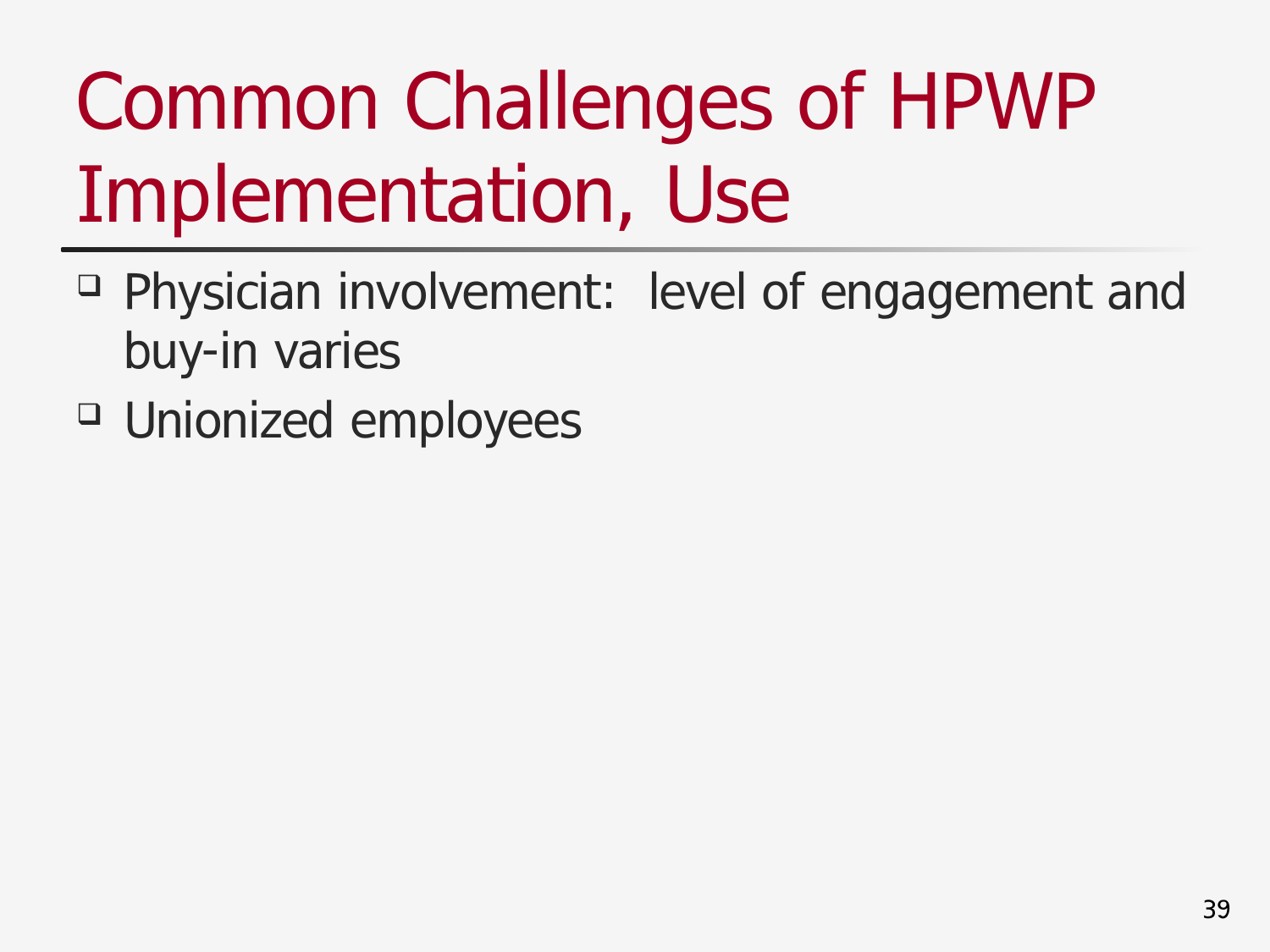

# Common Challenges of HPWP Implementation, Use
Physician involvement:  level of engagement and buy-in varies
Unionized employees
39